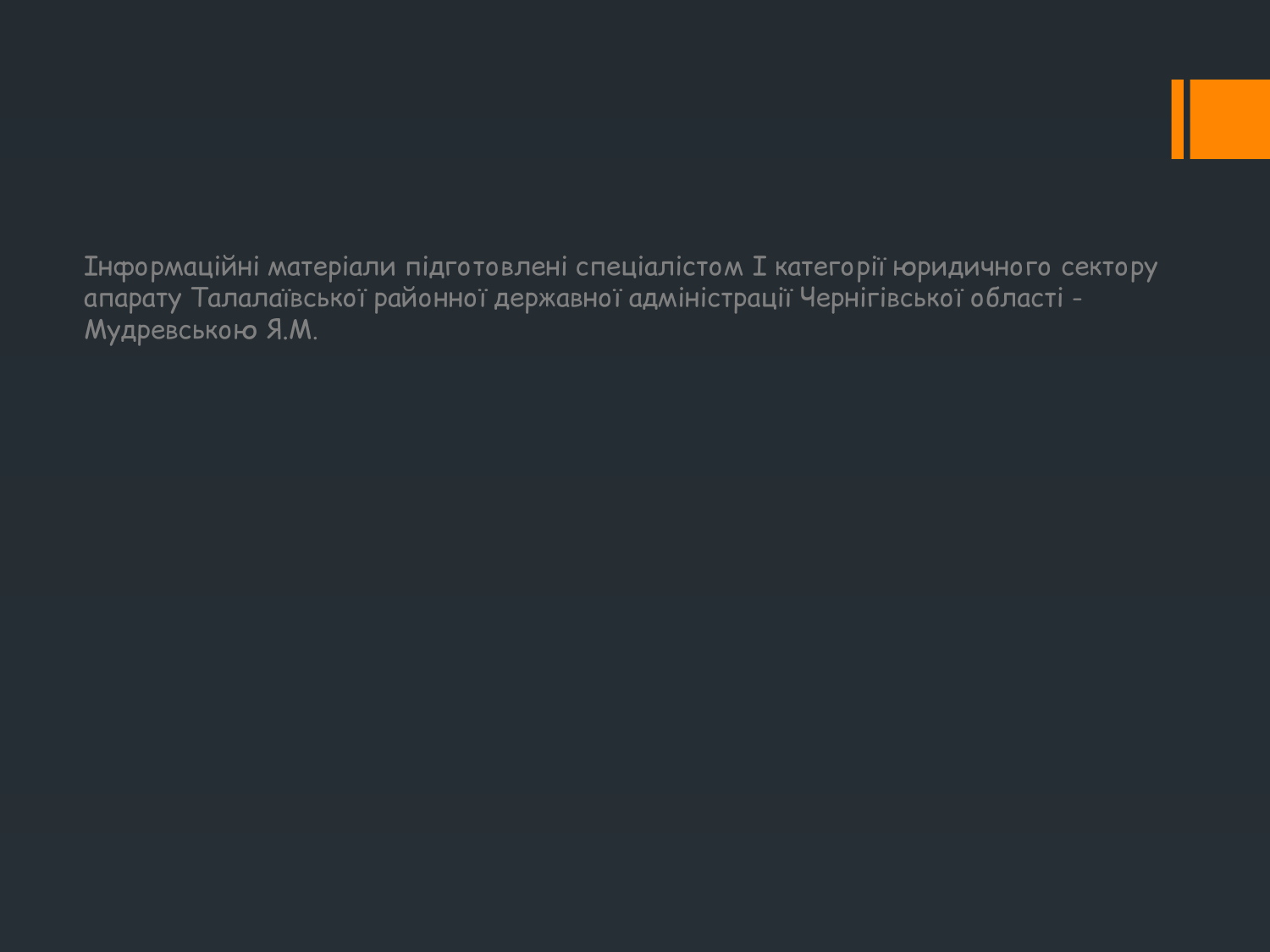

Інформаційні матеріали підготовлені спеціалістом I категорії юридичного сектору апарату Талалаївської районної державної адміністрації Чернігівської області - Мудревською Я.М.